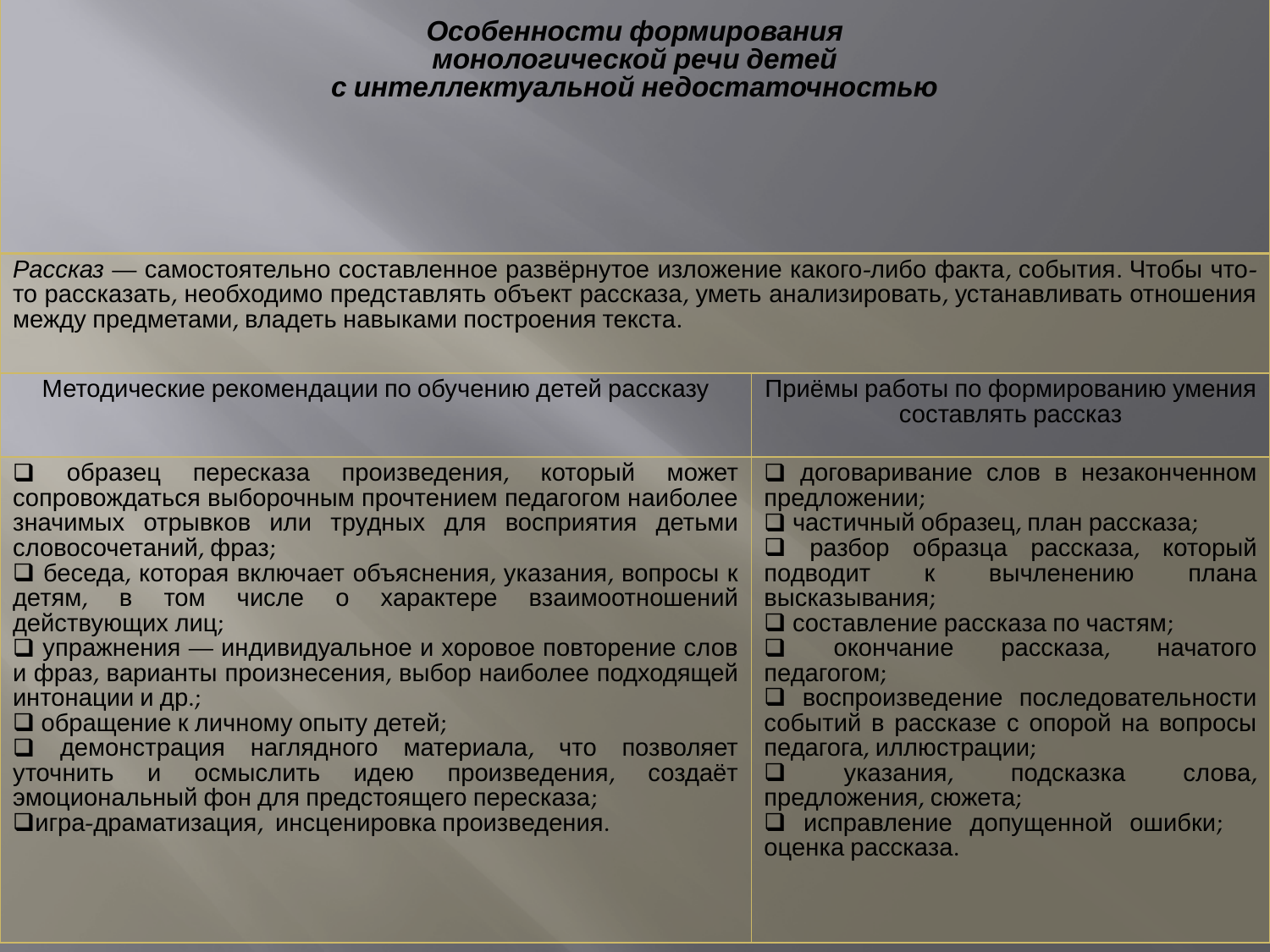

| Особенности формирования монологической речи детей с интеллектуальной недостаточностью |  |
| --- | --- |
| Рассказ — самостоятельно составленное развёрнутое изложение какого-либо факта, события. Чтобы что-то рассказать, необходимо представлять объект рассказа, уметь анализировать, устанавливать отношения между предметами, владеть навыками построения текста. |  |
| Методические рекомендации по обучению детей рассказу | Приёмы работы по формированию умения составлять рассказ |
| образец пересказа произведения, который может сопровождаться выборочным прочтением педагогом наиболее значимых отрывков или трудных для восприятия детьми словосочетаний, фраз; беседа, которая включает объяснения, указания, вопросы к детям, в том числе о характере взаимоотношений действующих лиц; упражнения — индивидуальное и хоровое повторение слов и фраз, варианты произнесения, выбор наиболее подходящей интонации и др.; обращение к личному опыту детей; демонстрация наглядного материала, что позволяет уточнить и осмыслить идею произведения, создаёт эмоциональный фон для предстоящего пересказа; игра-драматизация, инсценировка произведения. | договаривание слов в незаконченном предложении; частичный образец, план рассказа; разбор образца рассказа, который подводит к вычленению плана высказывания; составление рассказа по частям; окончание рассказа, начатого педагогом; воспроизведение последовательности событий в рассказе с опорой на вопросы педагога, иллюстрации; указания, подсказка слова, предложения, сюжета; исправление допущенной ошибки; оценка рассказа. |